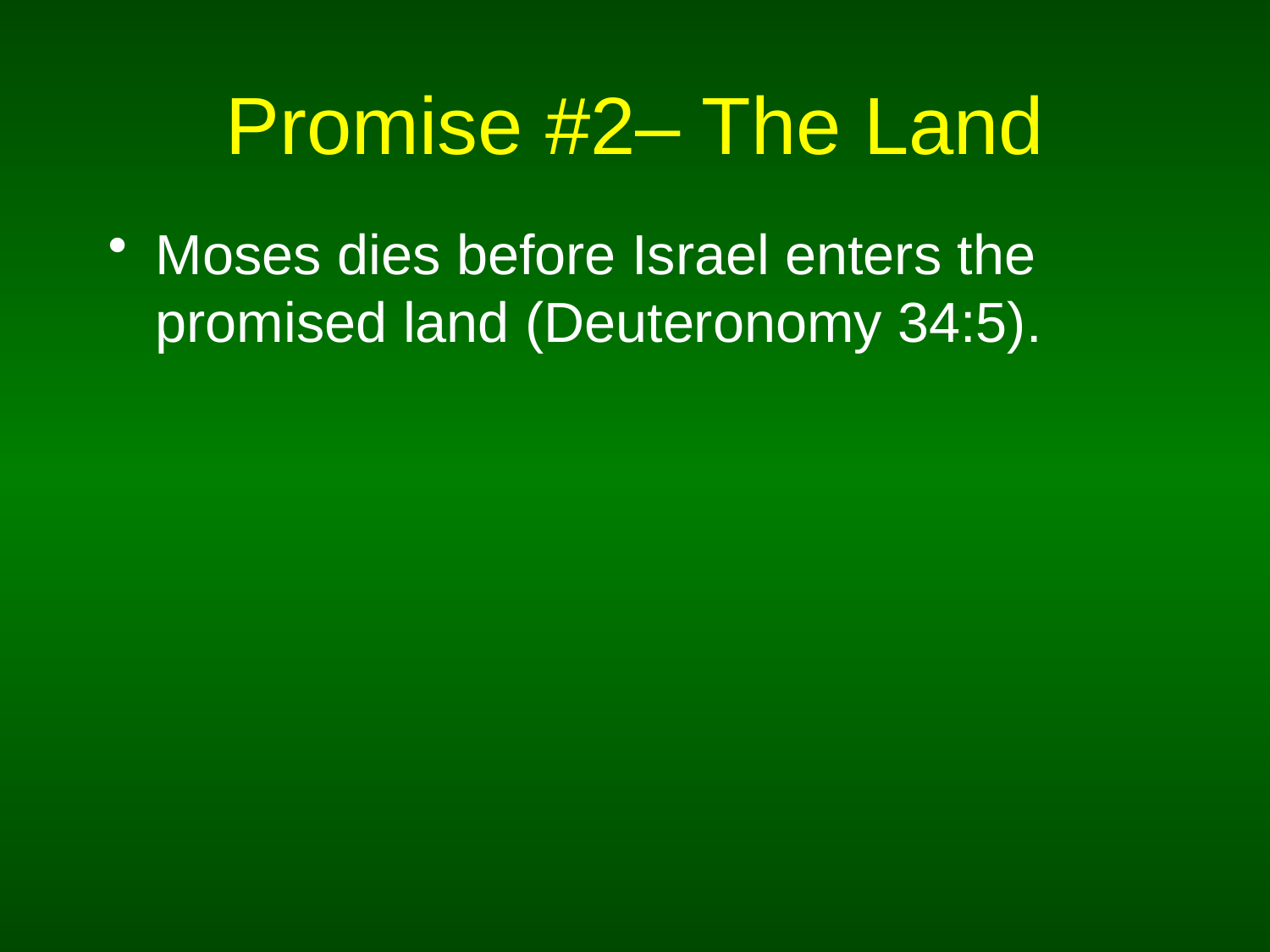

# Promise #2– The Land
Moses dies before Israel enters the promised land (Deuteronomy 34:5).